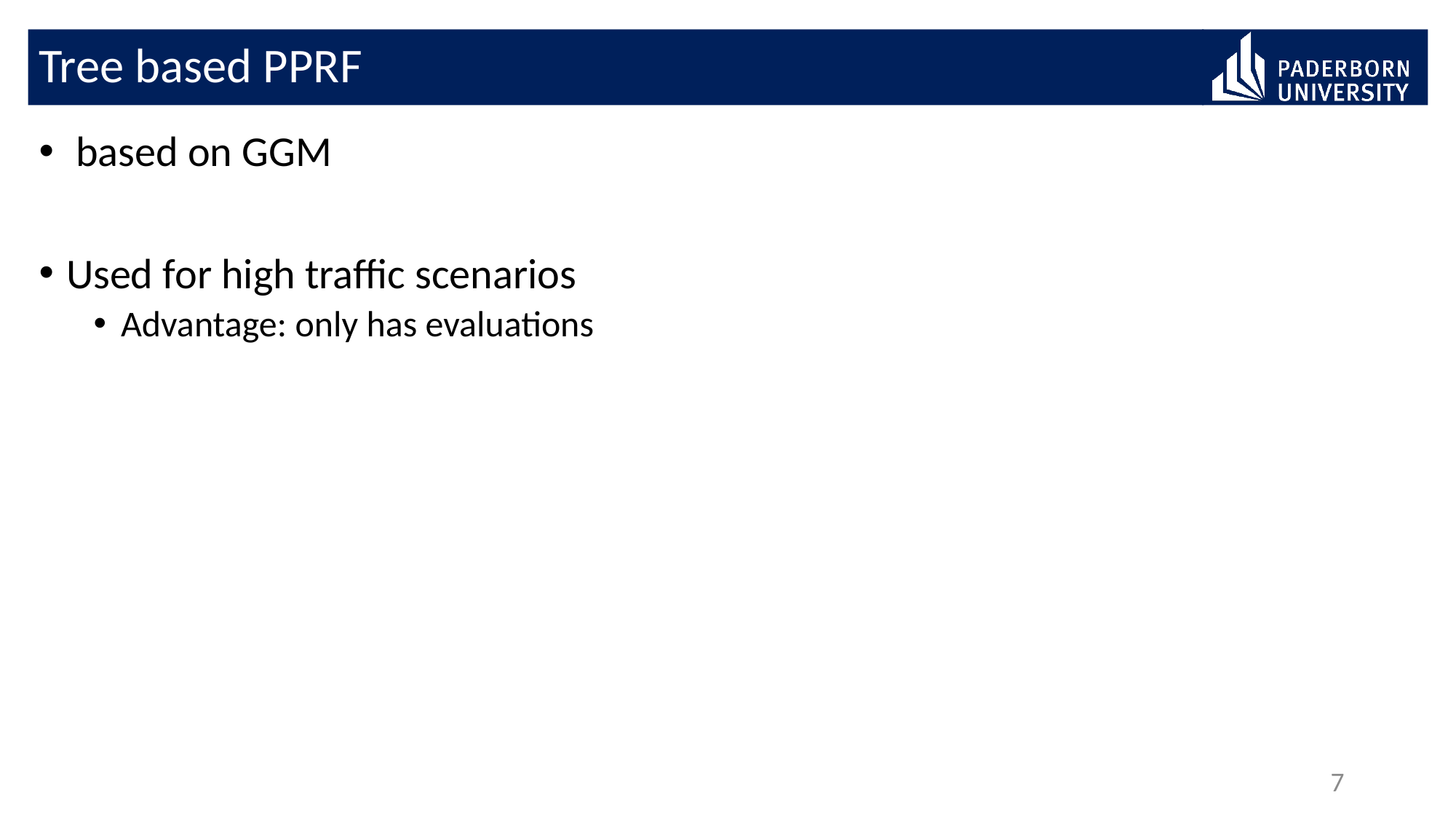

# Tree based PPRF
 based on GGM

Used for high traffic scenarios
Advantage: only has evaluations

7